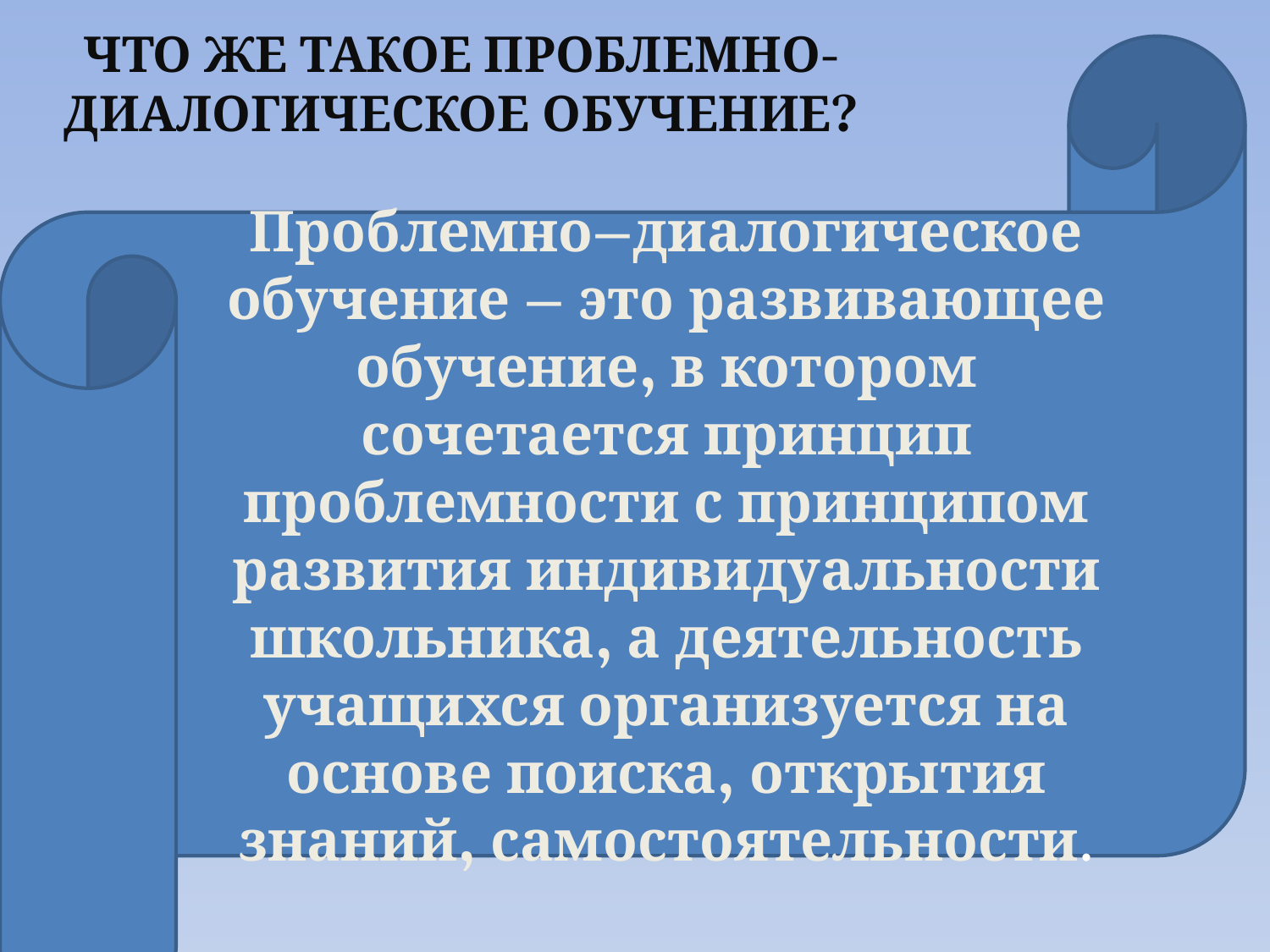

ЧТО ЖЕ ТАКОЕ ПРОБЛЕМНО-ДИАЛОГИЧЕСКОЕ ОБУЧЕНИЕ?
Проблемно–диалогическое обучение – это развивающее обучение, в котором сочетается принцип проблемности с принципом развития индивидуальности школьника, а деятельность учащихся организуется на основе поиска, открытия знаний, самостоятельности.